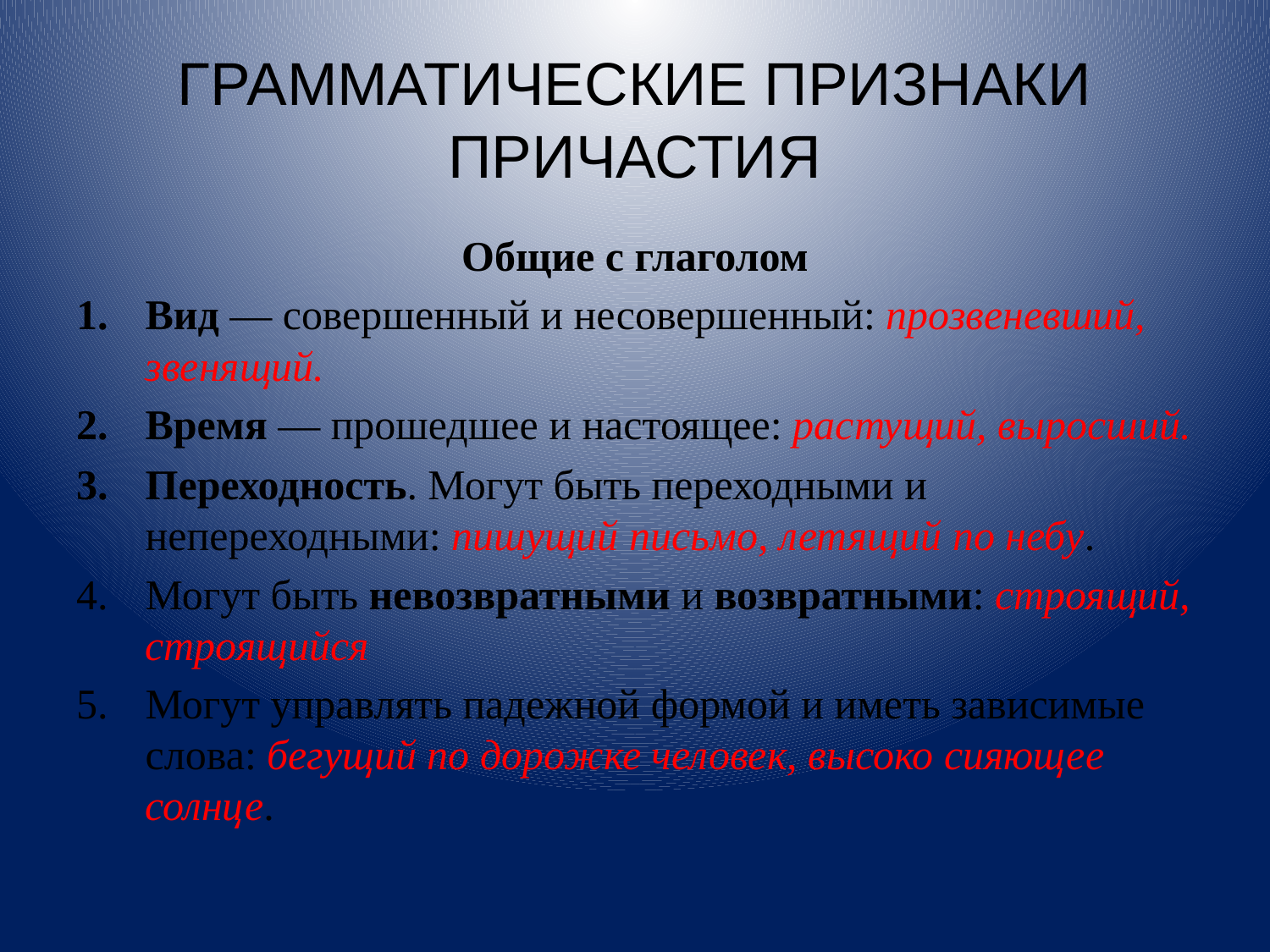

# ГРАММАТИЧЕСКИЕ ПРИЗНАКИ ПРИЧАСТИЯ
Общие с глаголом
Вид — совершенный и несовершенный: прозвеневший, звенящий.
Время — прошедшее и настоящее: растущий, выросший.
Переходность. Могут быть переходными и непереходными: пишущий письмо, летящий по небу.
Могут быть невозвратными и возвратными: строящий, строящийся
Могут управлять падежной формой и иметь зависимые слова: бегущий по дорожке человек, высоко сияющее солнце.